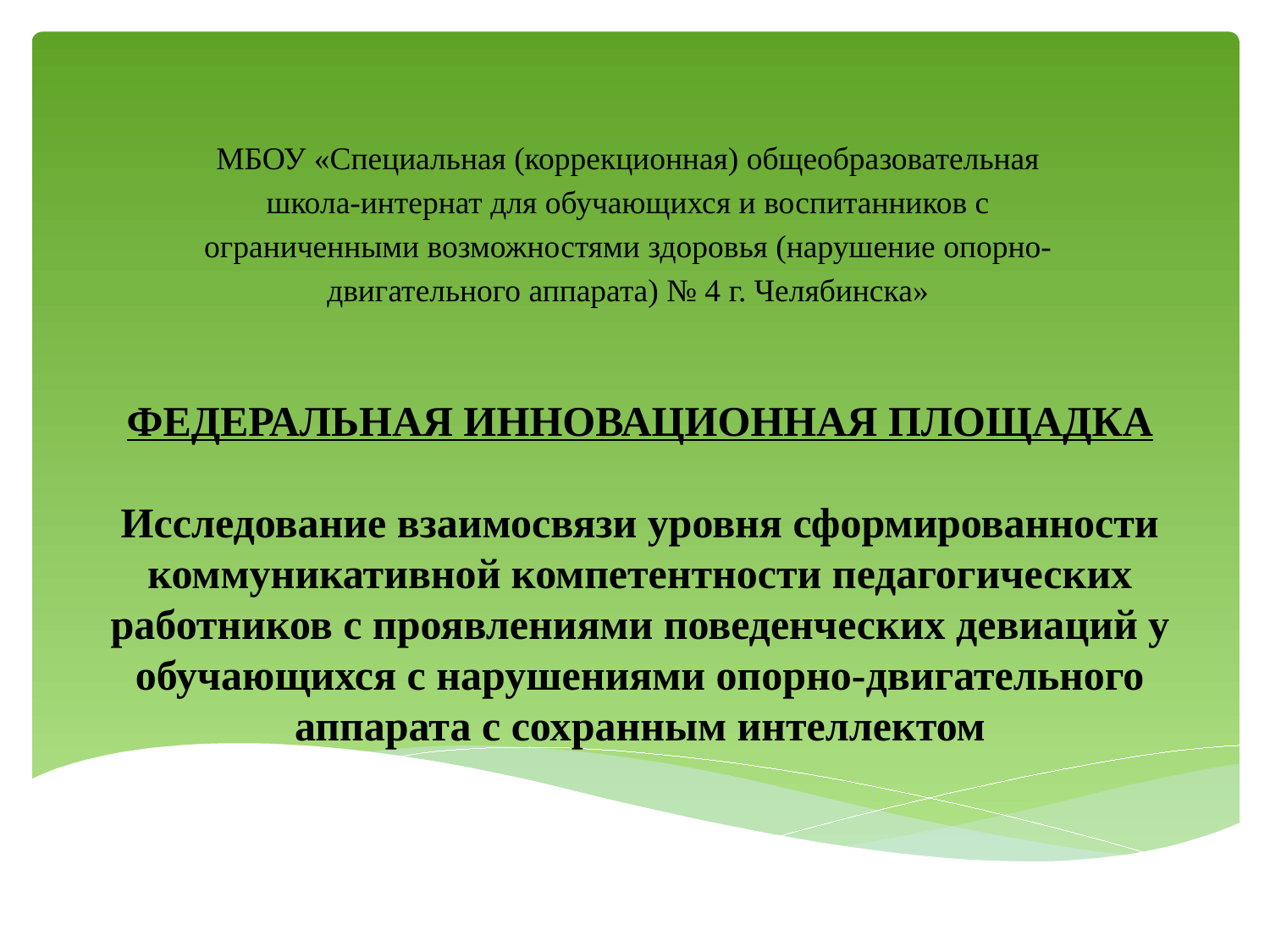

МБОУ «Специальная (коррекционная) общеобразовательная школа-интернат для обучающихся и воспитанников с ограниченными возможностями здоровья (нарушение опорно-двигательного аппарата) № 4 г. Челябинска»
# ФЕДЕРАЛЬНАЯ ИННОВАЦИОННАЯ ПЛОЩАДКА Исследование взаимосвязи уровня сформированности коммуникативной компетентности педагогических работников с проявлениями поведенческих девиаций у обучающихся с нарушениями опорно-двигательного аппарата с сохранным интеллектом